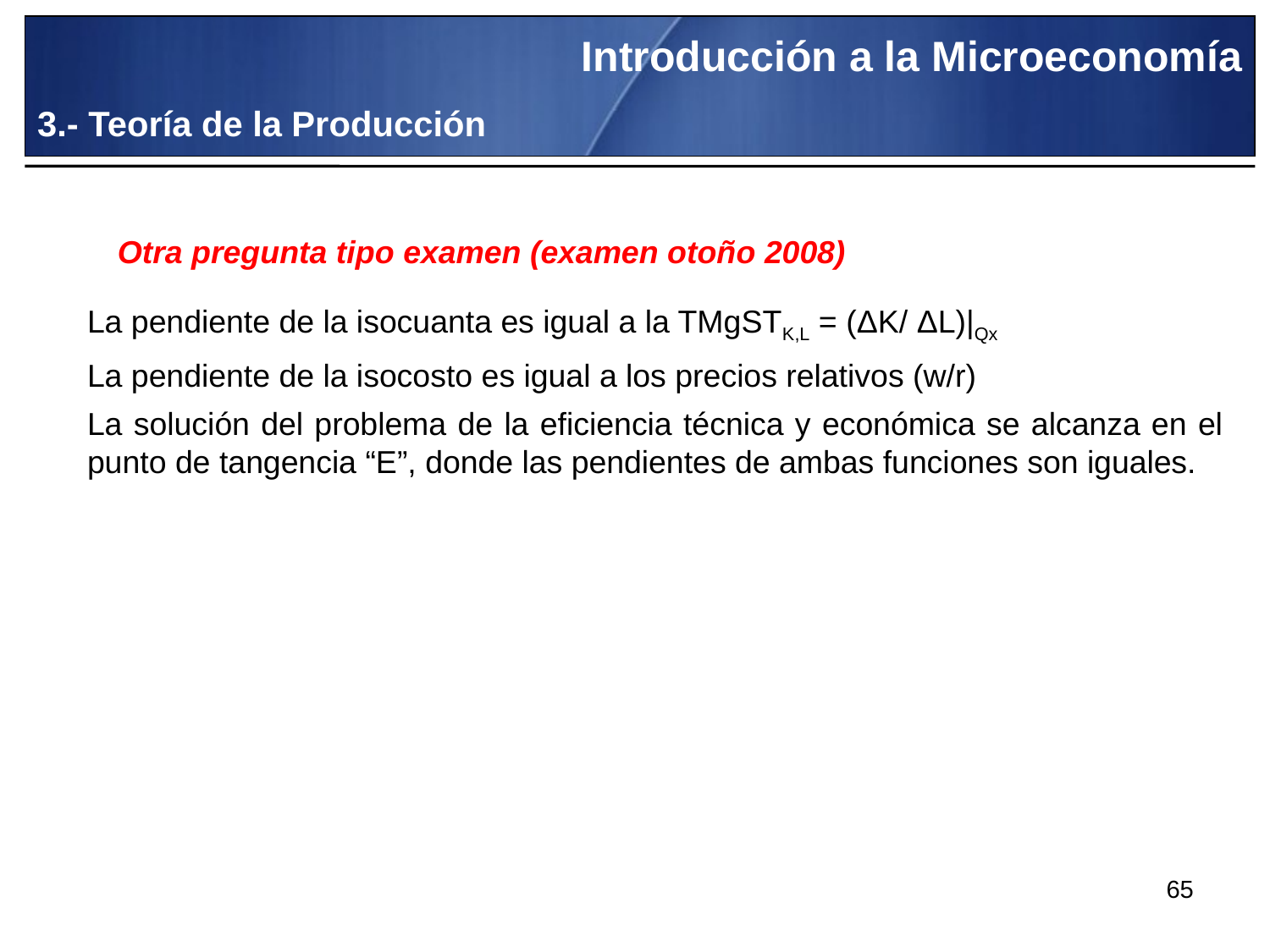

Introducción a la Microeconomía
3.- Teoría de la Producción

Otra pregunta tipo examen (examen otoño 2008)
La pendiente de la isocuanta es igual a la TMgSTK,L = (ΔK/ ΔL)|Qx
La pendiente de la isocosto es igual a los precios relativos (w/r)
La solución del problema de la eficiencia técnica y económica se alcanza en el punto de tangencia “E”, donde las pendientes de ambas funciones son iguales.

65